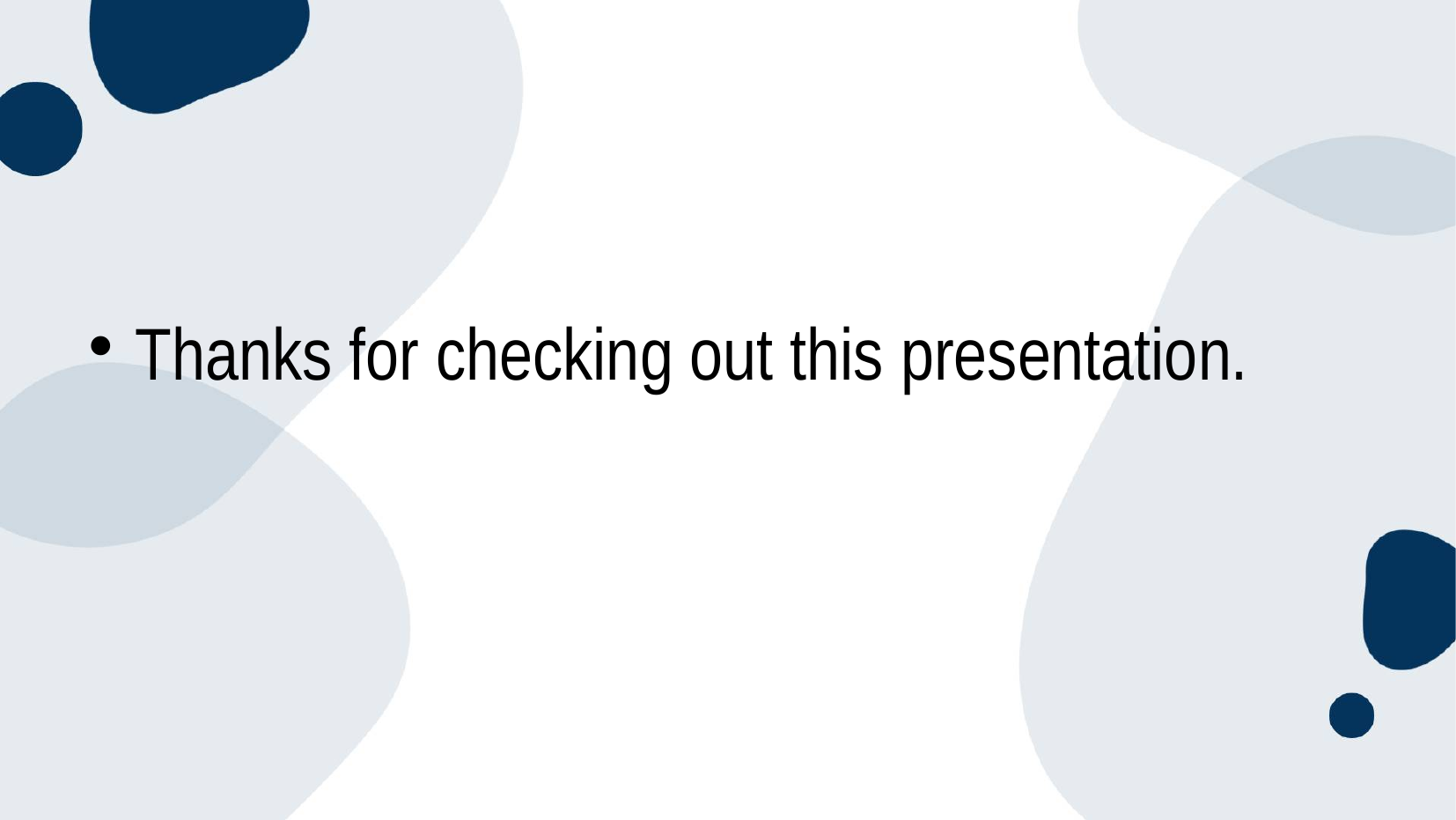

#
Thanks for checking out this presentation.